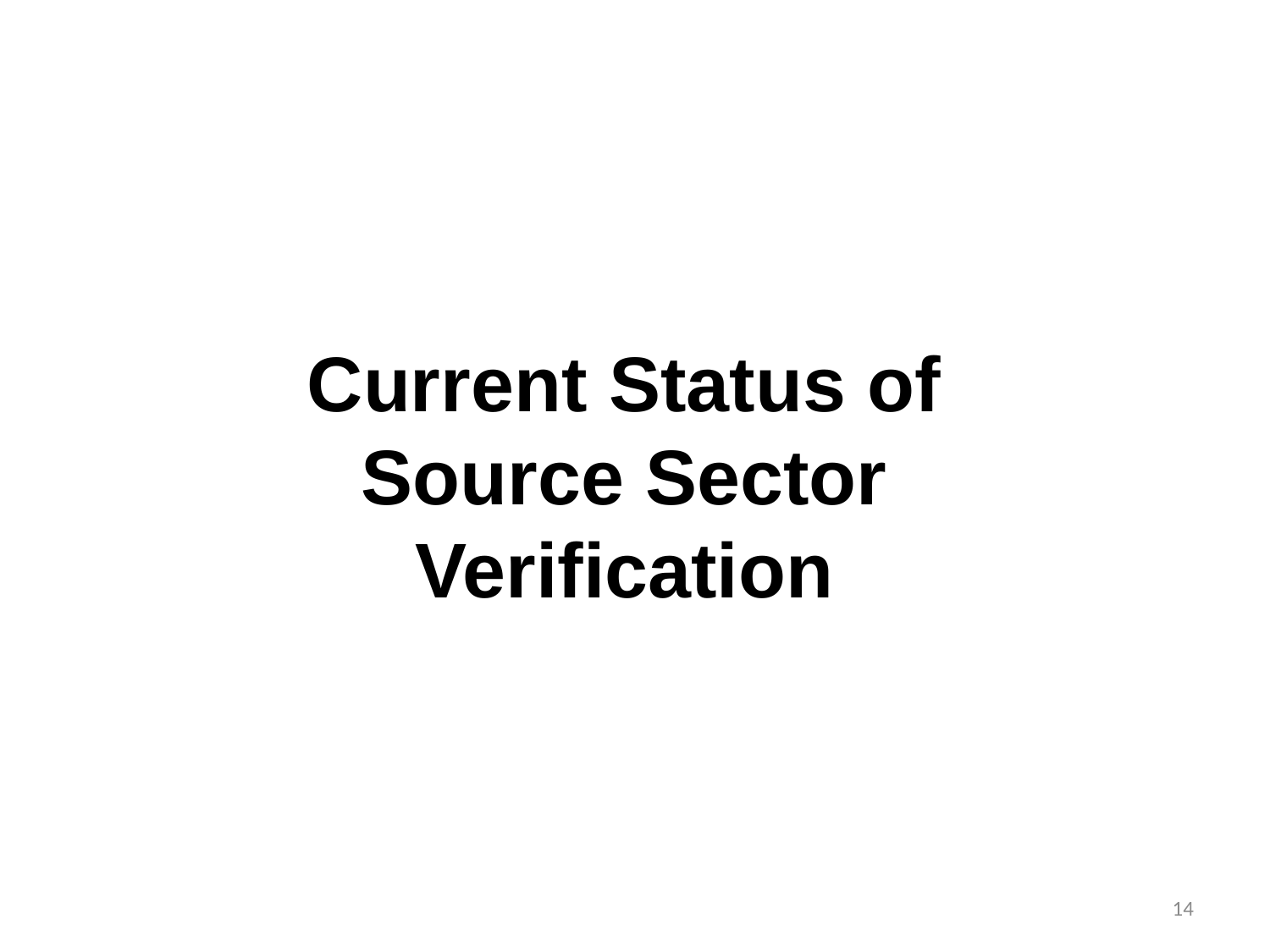

Current Status of Source Sector Verification
14